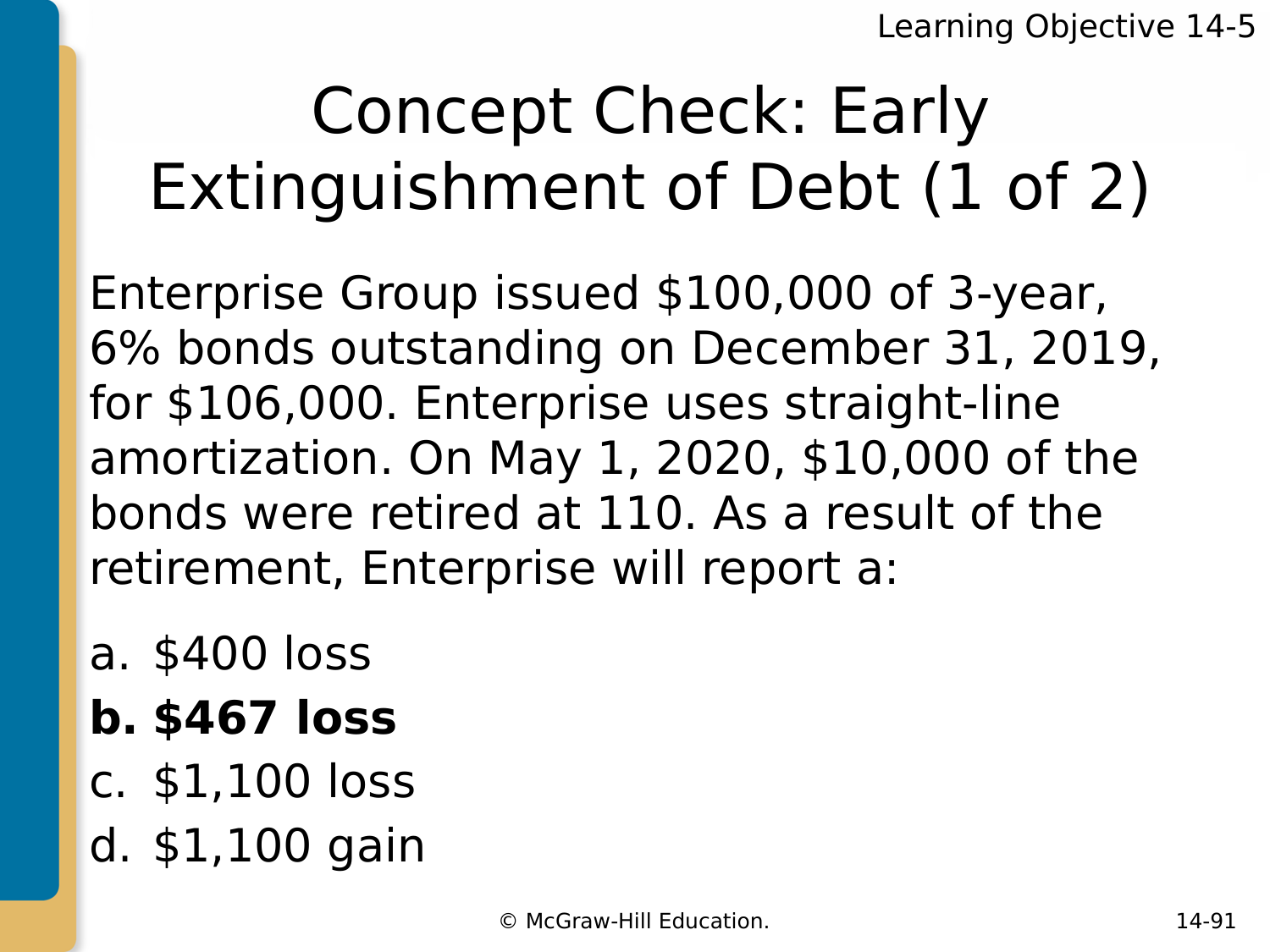

Learning Objective 14-5
# Concept Check: Early Extinguishment of Debt (1 of 2)
Enterprise Group issued $100,000 of 3-year, 6% bonds outstanding on December 31, 2019, for $106,000. Enterprise uses straight-line amortization. On May 1, 2020, $10,000 of the bonds were retired at 110. As a result of the retirement, Enterprise will report a:
$400 loss
$467 loss
$1,100 loss
$1,100 gain